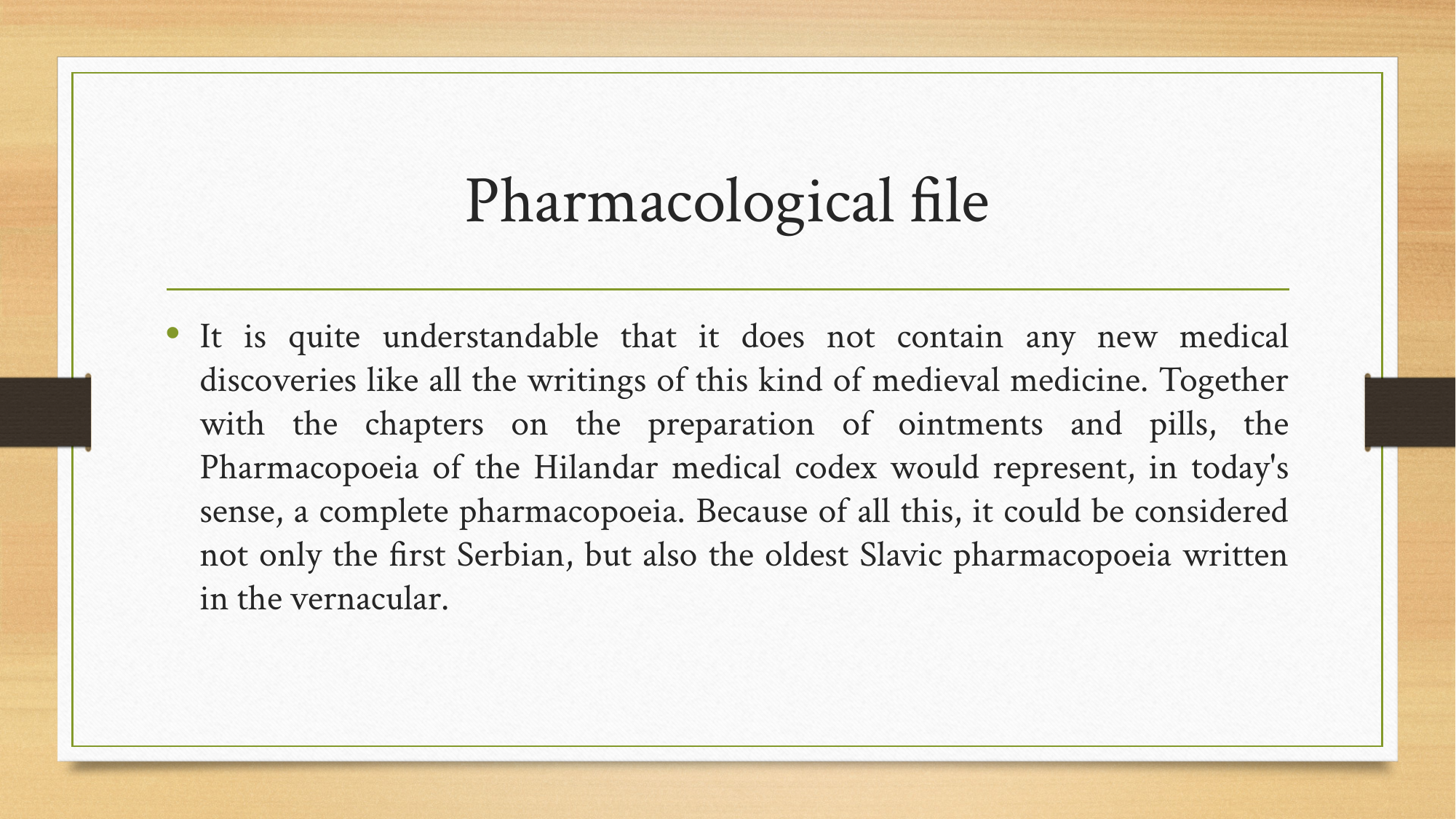

# Pharmacological file
It is quite understandable that it does not contain any new medical discoveries like all the writings of this kind of medieval medicine. Together with the chapters on the preparation of ointments and pills, the Pharmacopoeia of the Hilandar medical codex would represent, in today's sense, a complete pharmacopoeia. Because of all this, it could be considered not only the first Serbian, but also the oldest Slavic pharmacopoeia written in the vernacular.